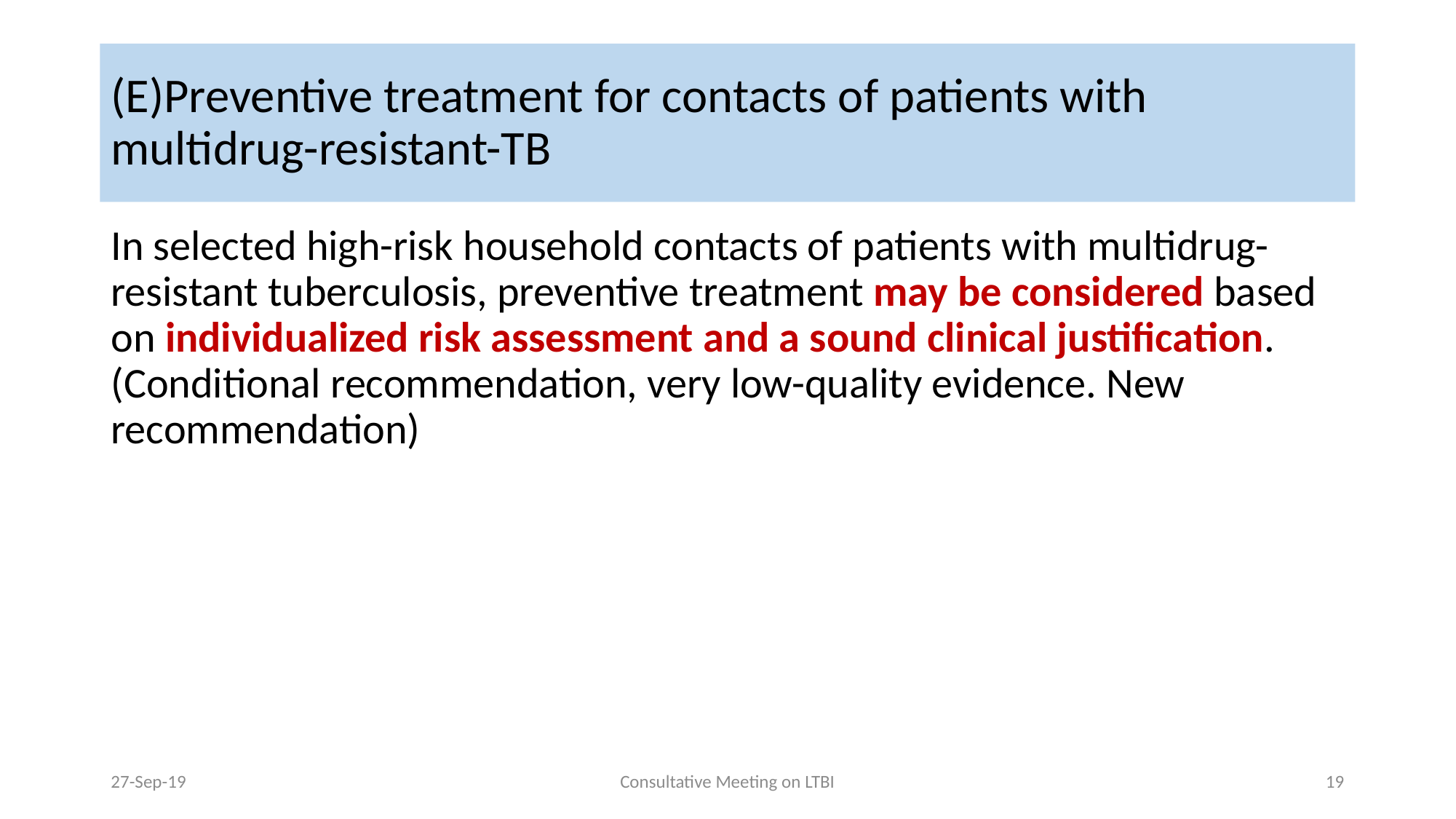

# (E)Preventive treatment for contacts of patients with multidrug-resistant-TB
In selected high-risk household contacts of patients with multidrug-resistant tuberculosis, preventive treatment may be considered based on individualized risk assessment and a sound clinical justification. (Conditional recommendation, very low-quality evidence. New recommendation)
27-Sep-19
Consultative Meeting on LTBI
19